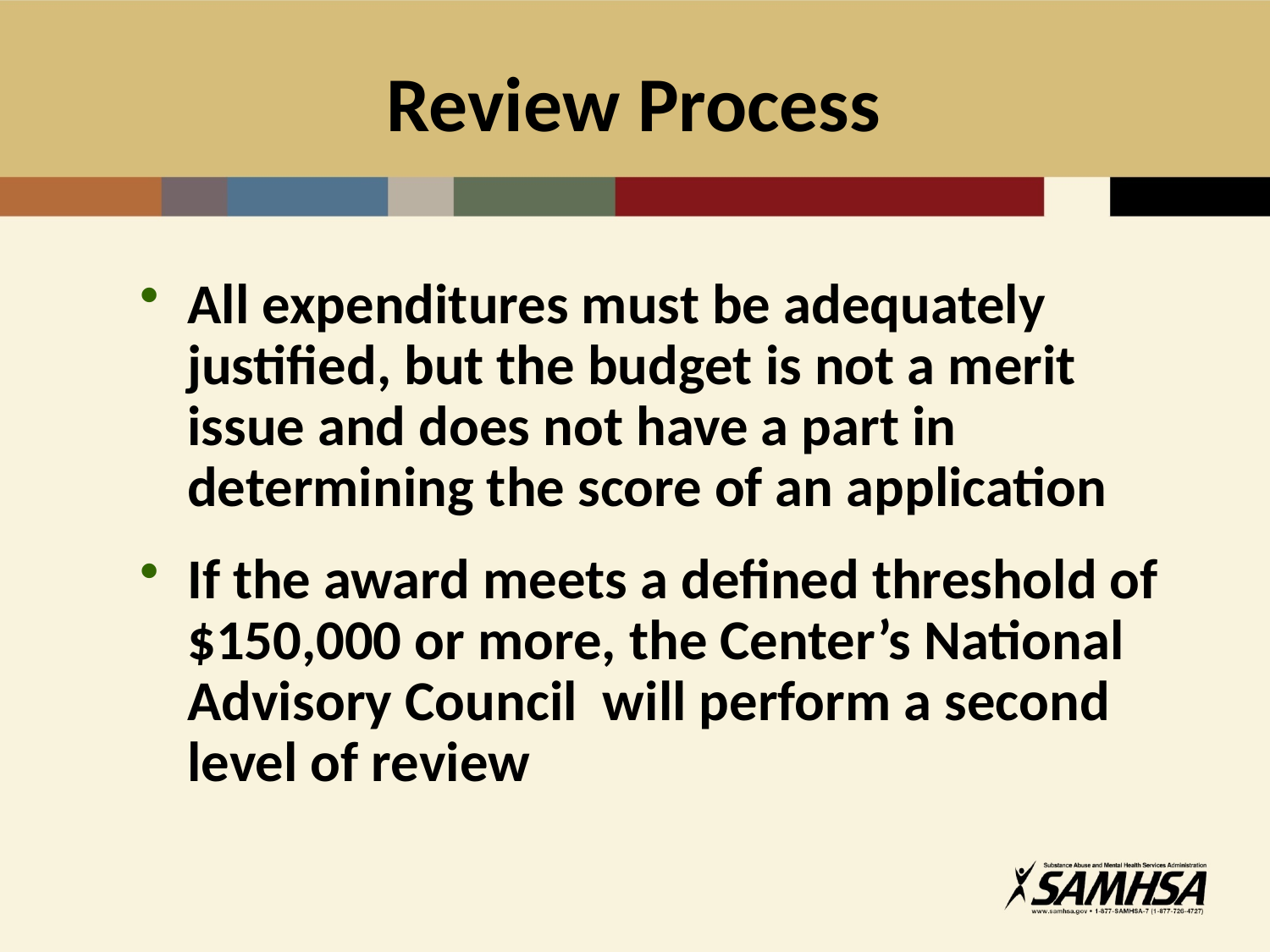

# Review Process

All expenditures must be adequately justified, but the budget is not a merit issue and does not have a part in determining the score of an application
If the award meets a defined threshold of $150,000 or more, the Center’s National Advisory Council  will perform a second level of review